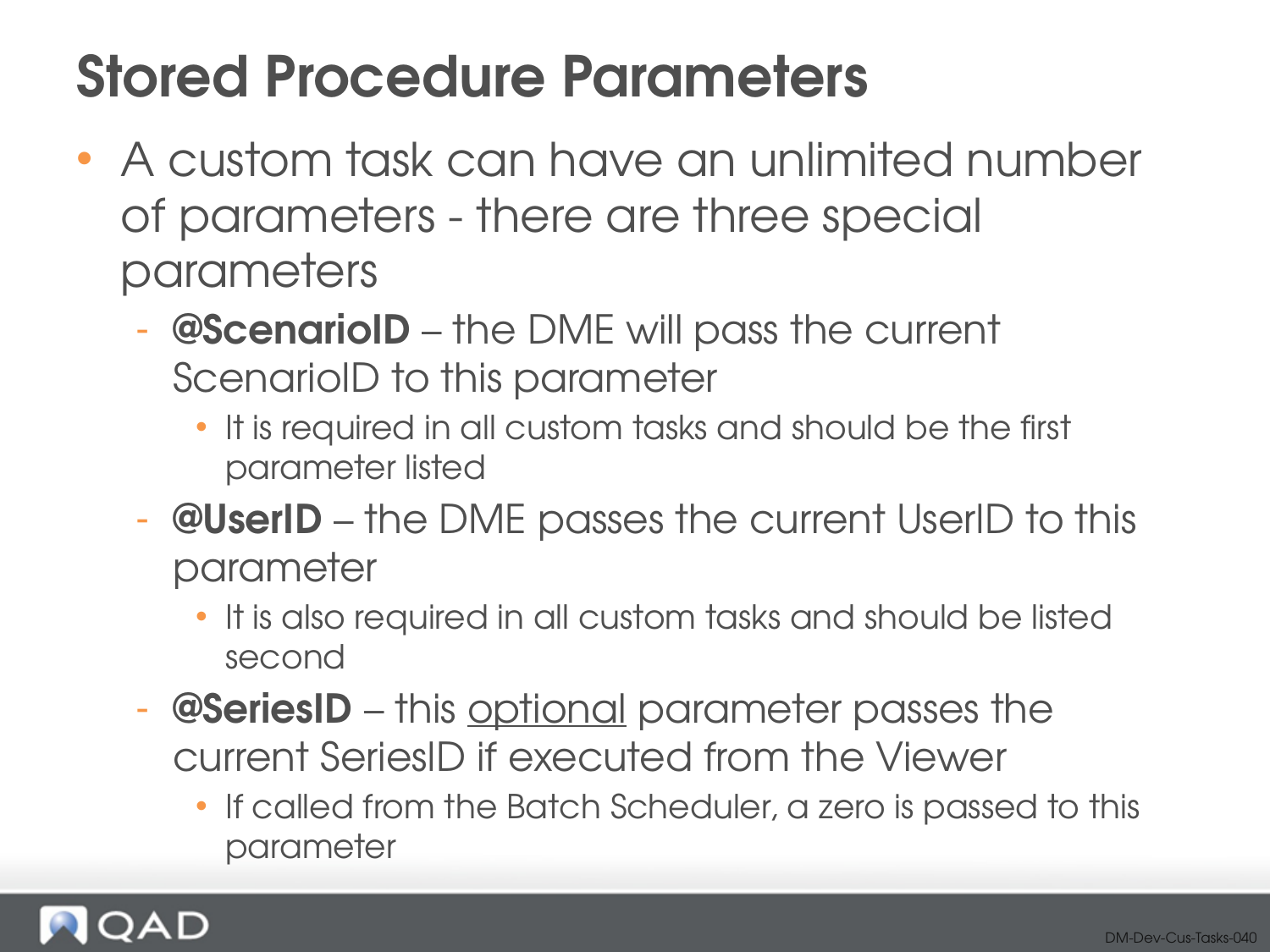

# Stored Procedure Parameters
A custom task can have an unlimited number of parameters - there are three special parameters
@ScenarioID – the DME will pass the current ScenarioID to this parameter
It is required in all custom tasks and should be the first parameter listed
@UserID – the DME passes the current UserID to this parameter
It is also required in all custom tasks and should be listed second
@SeriesID – this optional parameter passes the current SeriesID if executed from the Viewer
If called from the Batch Scheduler, a zero is passed to this parameter

DM-Dev-Cus-Tasks-040